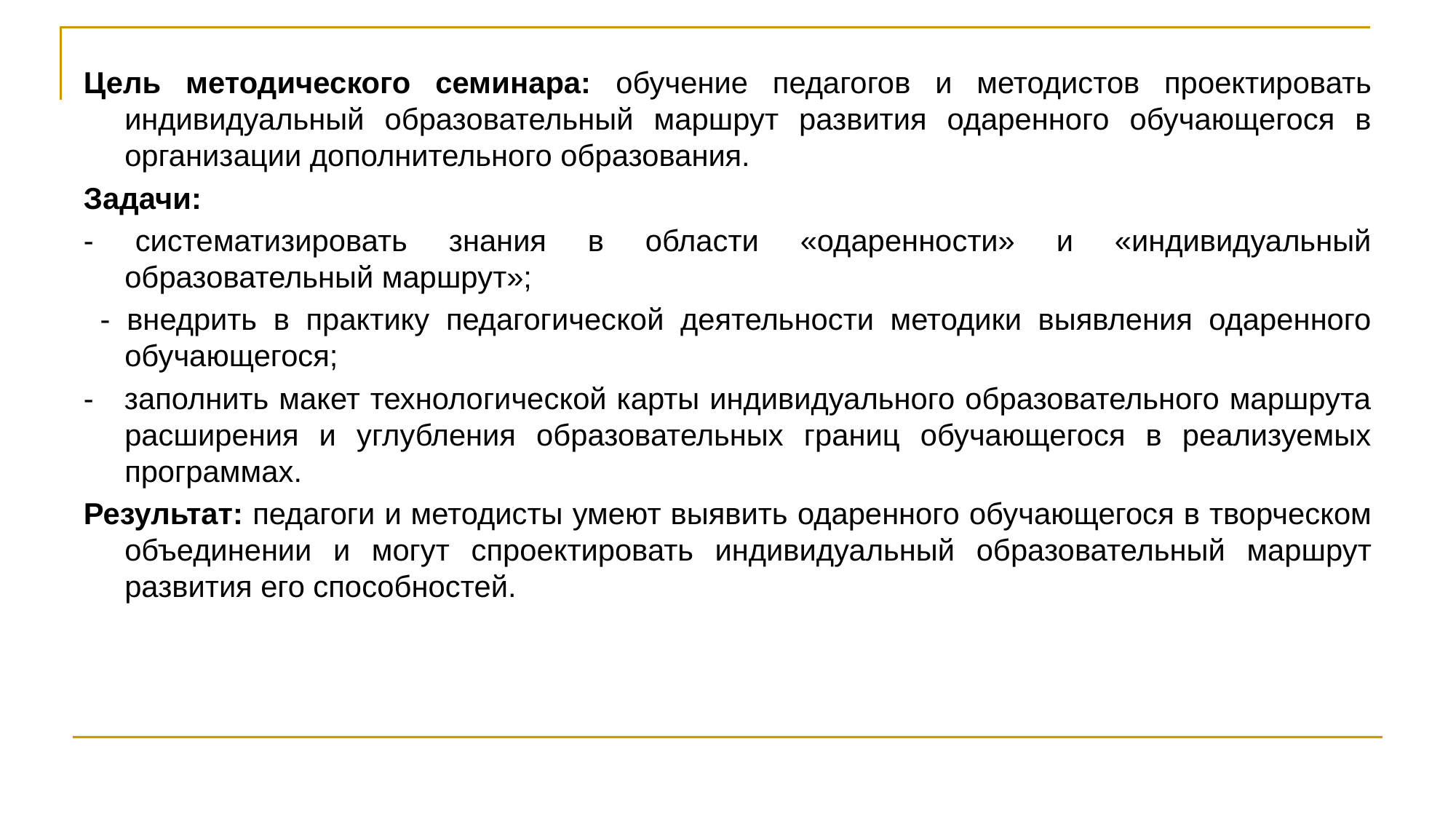

#
Цель методического семинара: обучение педагогов и методистов проектировать индивидуальный образовательный маршрут развития одаренного обучающегося в организации дополнительного образования.
Задачи:
- систематизировать знания в области «одаренности» и «индивидуальный образовательный маршрут»;
 - внедрить в практику педагогической деятельности методики выявления одаренного обучающегося;
-   заполнить макет технологической карты индивидуального образовательного маршрута расширения и углубления образовательных границ обучающегося в реализуемых программах.
Результат: педагоги и методисты умеют выявить одаренного обучающегося в творческом объединении и могут спроектировать индивидуальный образовательный маршрут развития его способностей.